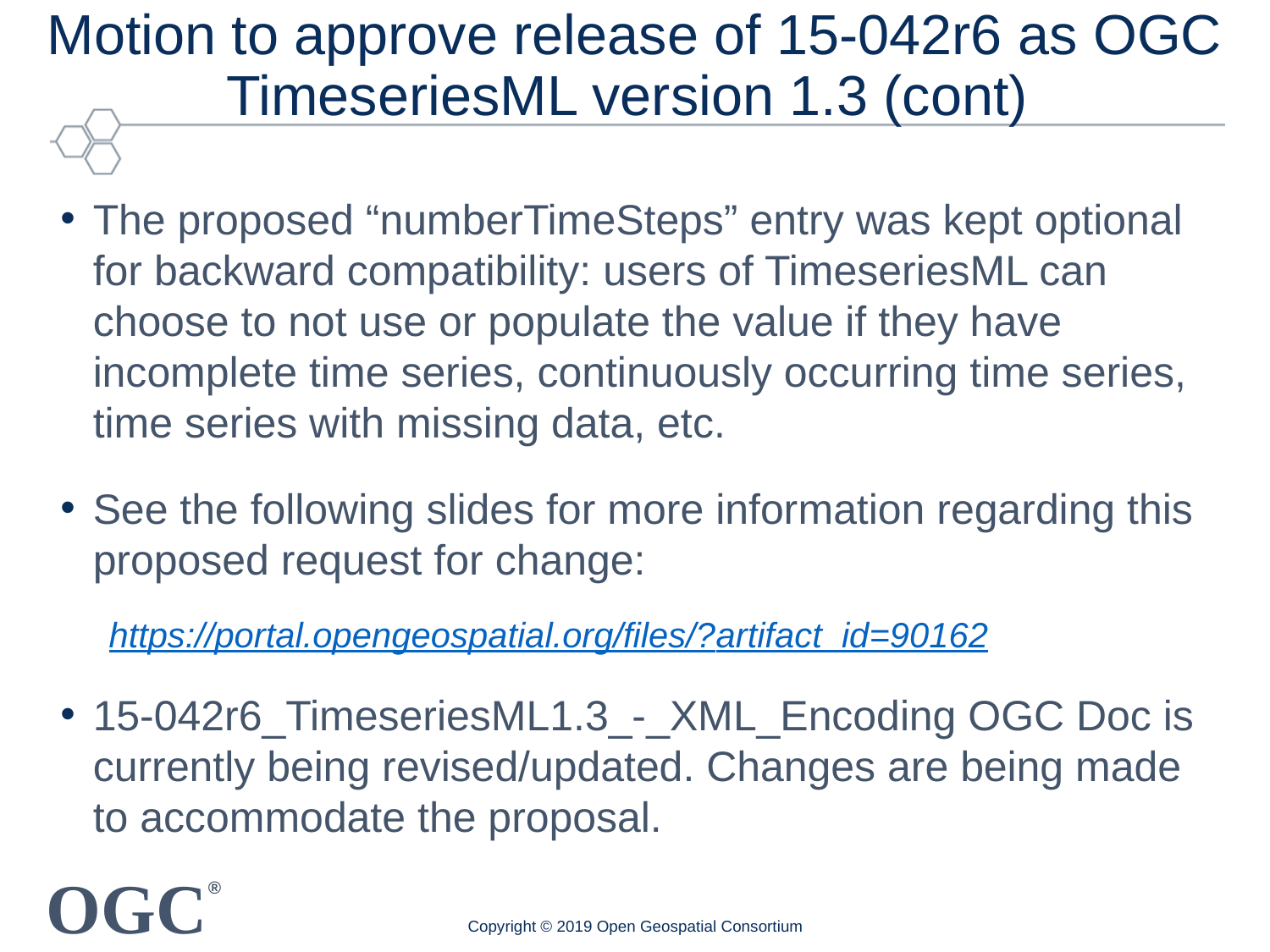

Motion to approve release of 15-042r6 as OGC TimeseriesML version 1.3 (cont)

The proposed “numberTimeSteps” entry was kept optional for backward compatibility: users of TimeseriesML can choose to not use or populate the value if they have incomplete time series, continuously occurring time series, time series with missing data, etc.

See the following slides for more information regarding this proposed request for change:

https://portal.opengeospatial.org/files/?artifact_id=90162

15-042r6_TimeseriesML1.3_-_XML_Encoding OGC Doc is currently being revised/updated. Changes are being made to accommodate the proposal.
Copyright © 2019 Open Geospatial Consortium